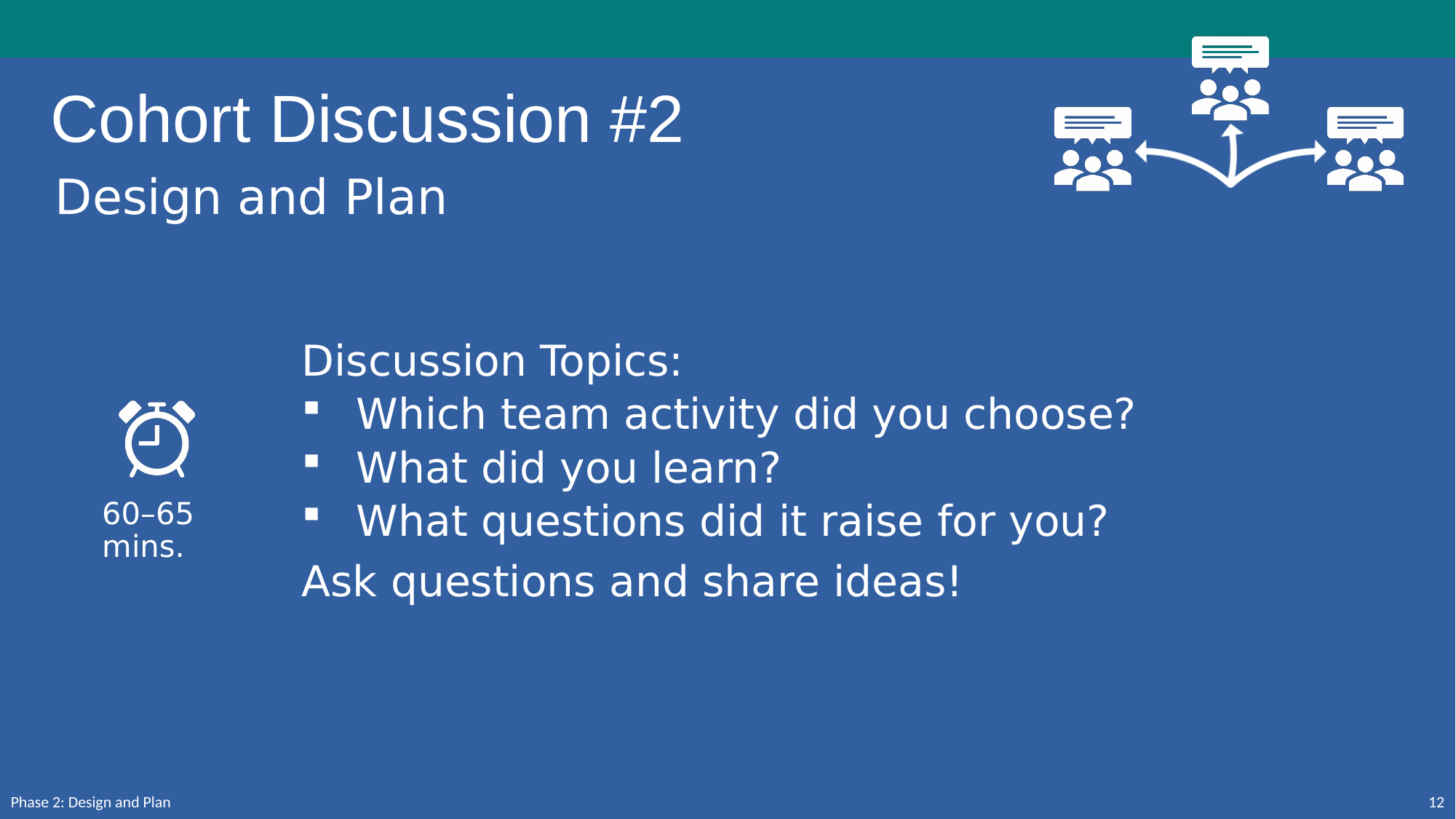

Cohort Discussion #2
Design and Plan
Discussion Topics:
Which team activity did you choose?
What did you learn?
What questions did it raise for you?
Ask questions and share ideas!
60–65 mins.
Phase 2: Design and Plan
12